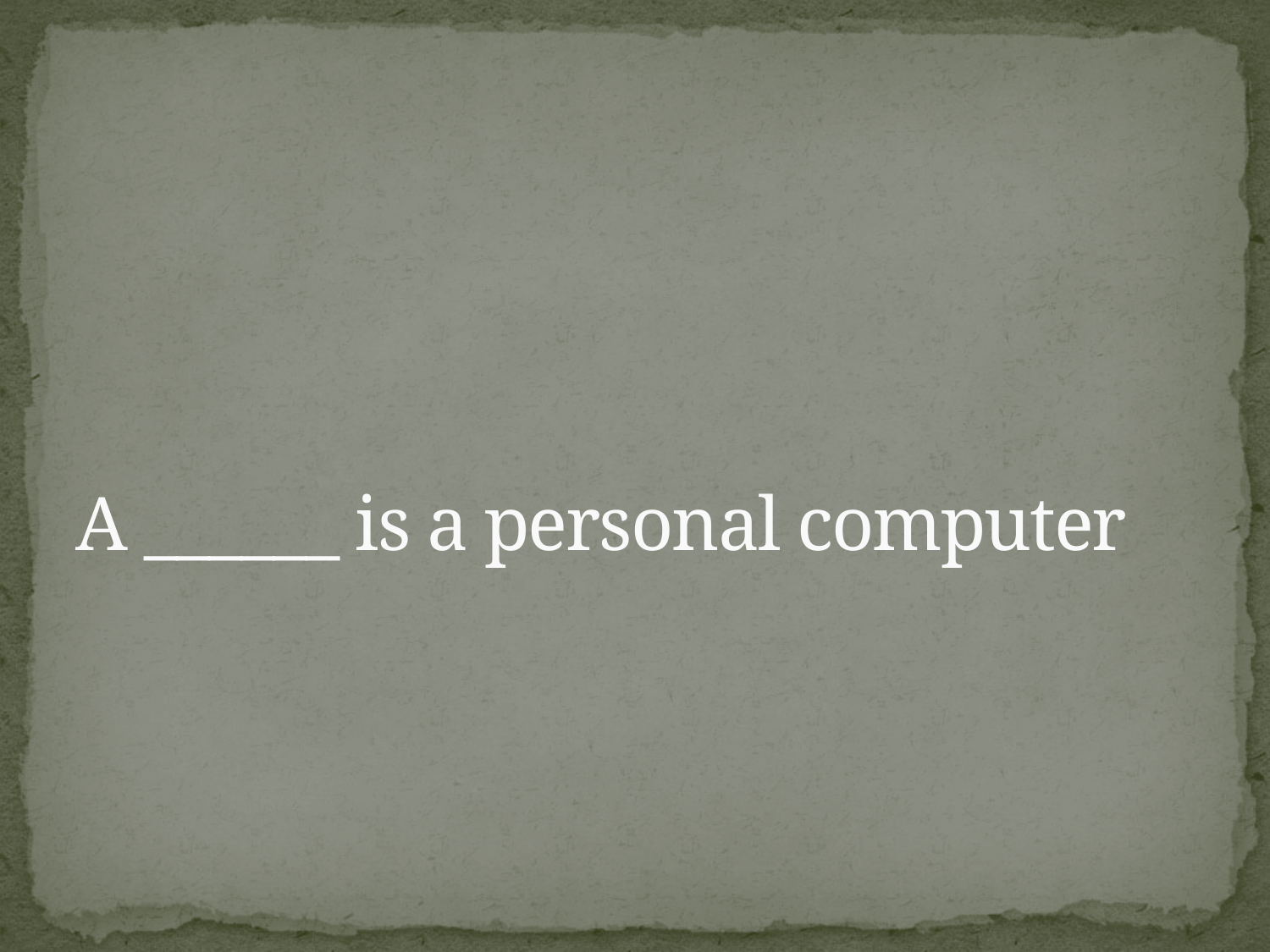

# A ______ is a personal computer